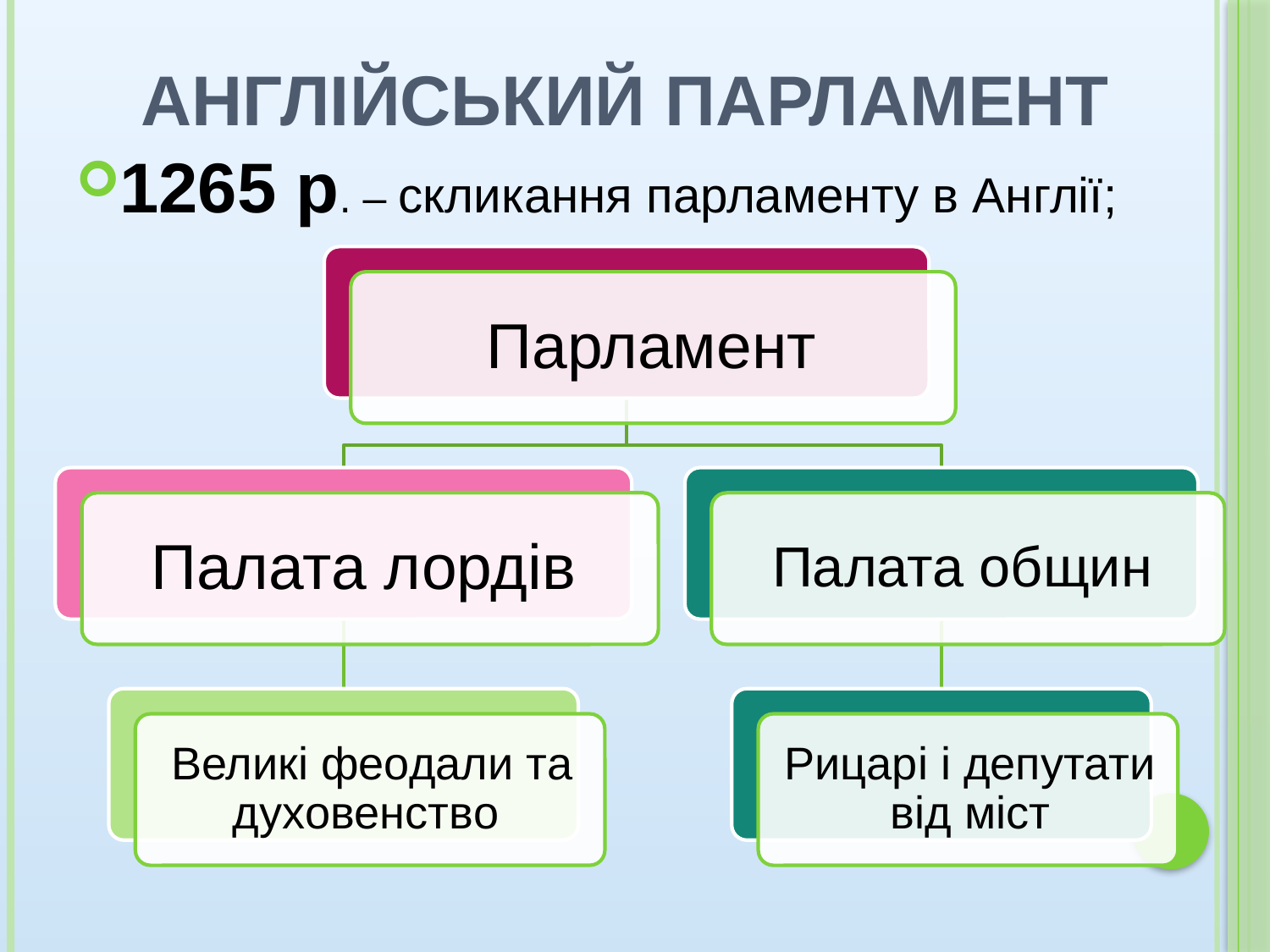

# Англійський парламент
1265 р. – скликання парламенту в Англії;
Парламент
Палата лордів
Великі феодали та духовенство
Палата общин
Рицарі і депутати від міст